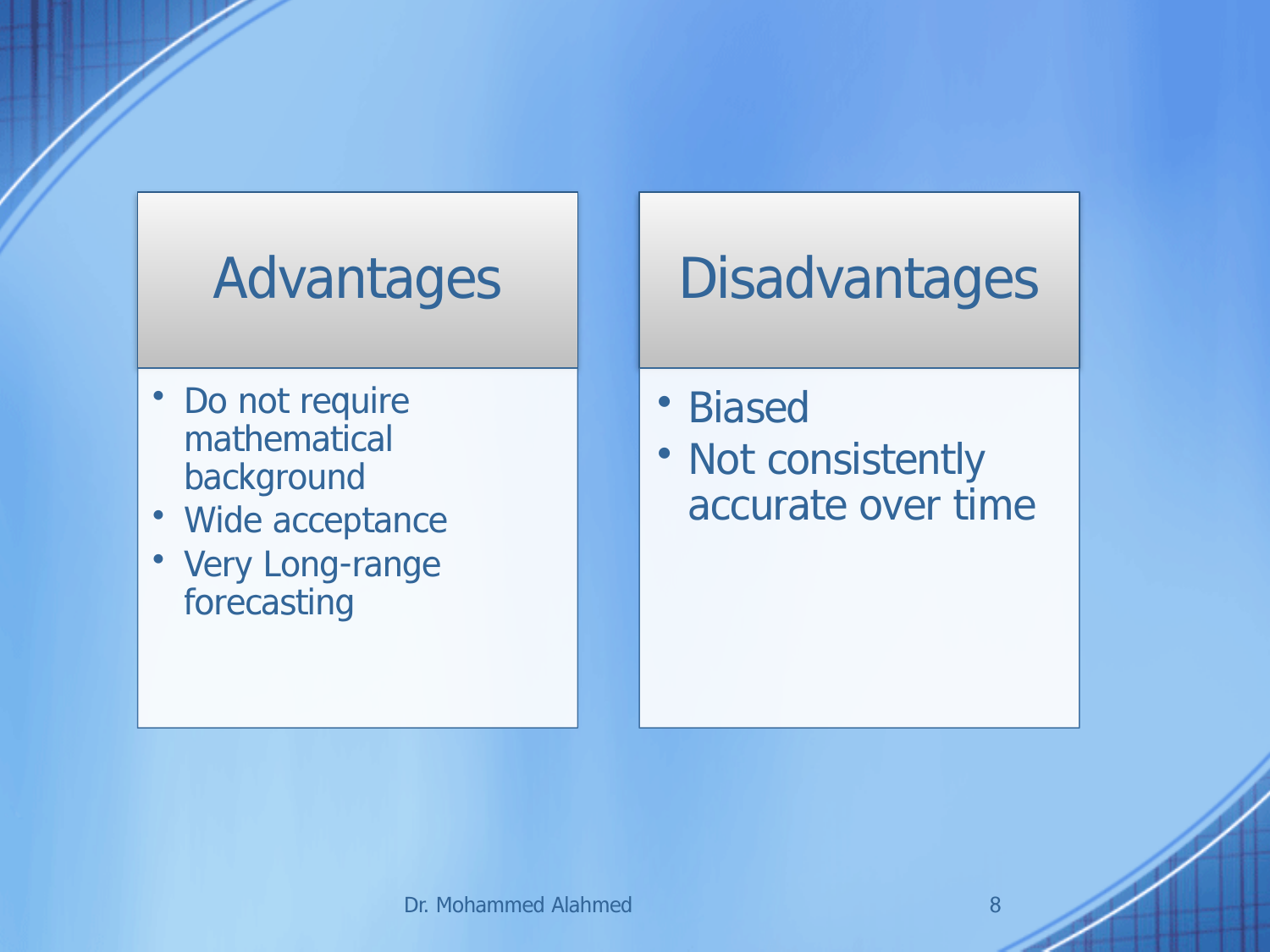

Advantages
Do not require mathematical background
Wide acceptance
Very Long-range forecasting
Disadvantages
Biased
Not consistently accurate over time
Dr. Mohammed Alahmed
8